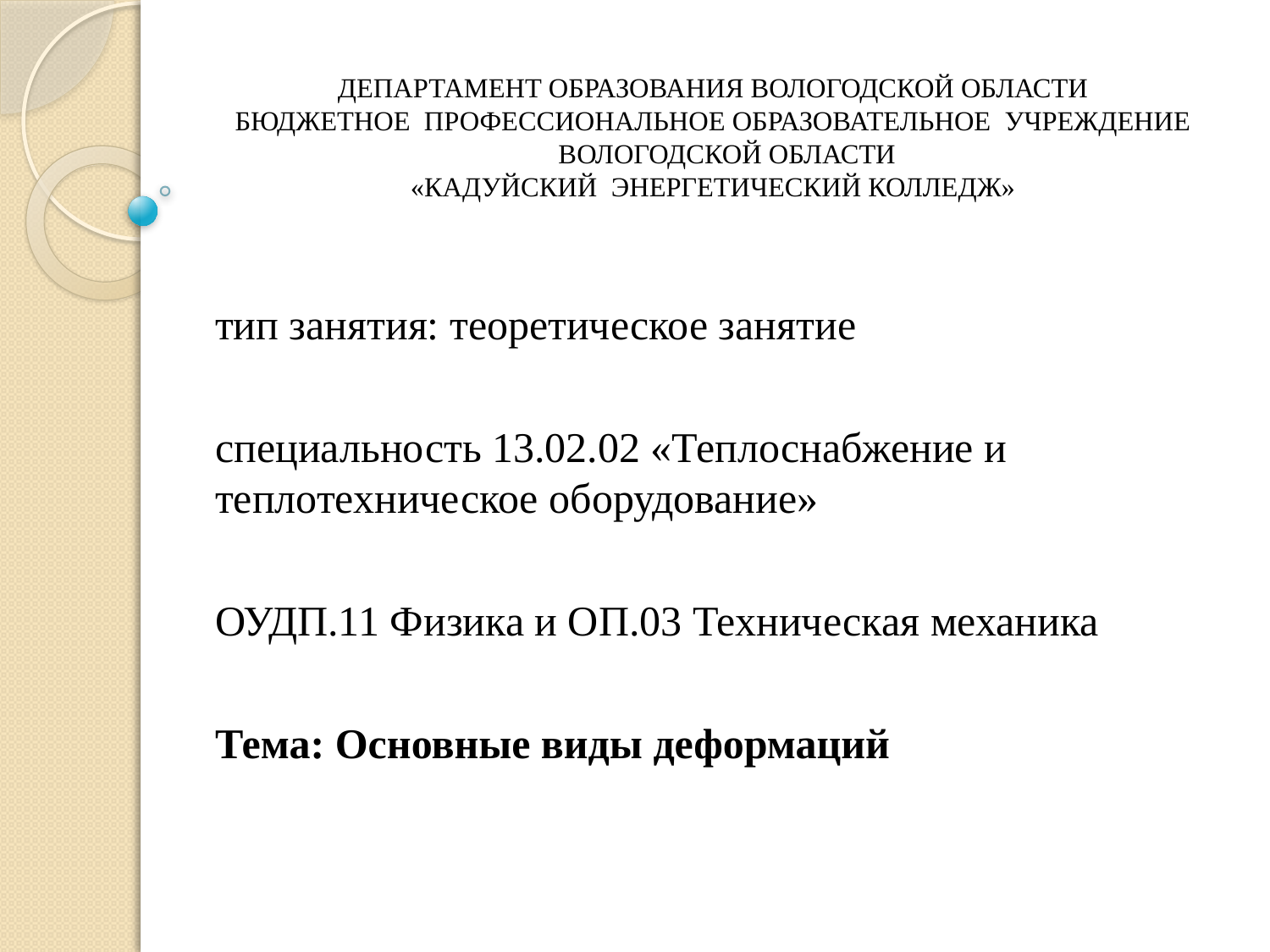

# ДЕПАРТАМЕНТ ОБРАЗОВАНИЯ ВОЛОГОДСКОЙ ОБЛАСТИ БЮДЖЕТНОЕ  ПРОФЕССИОНАЛЬНОЕ ОБРАЗОВАТЕЛЬНОЕ  УЧРЕЖДЕНИЕ ВОЛОГОДСКОЙ ОБЛАСТИ «КАДУЙСКИЙ  ЭНЕРГЕТИЧЕСКИЙ КОЛЛЕДЖ»
тип занятия: теоретическое занятие

специальность 13.02.02 «Теплоснабжение и теплотехническое оборудование»

ОУДП.11 Физика и ОП.03 Техническая механика

Тема: Основные виды деформаций